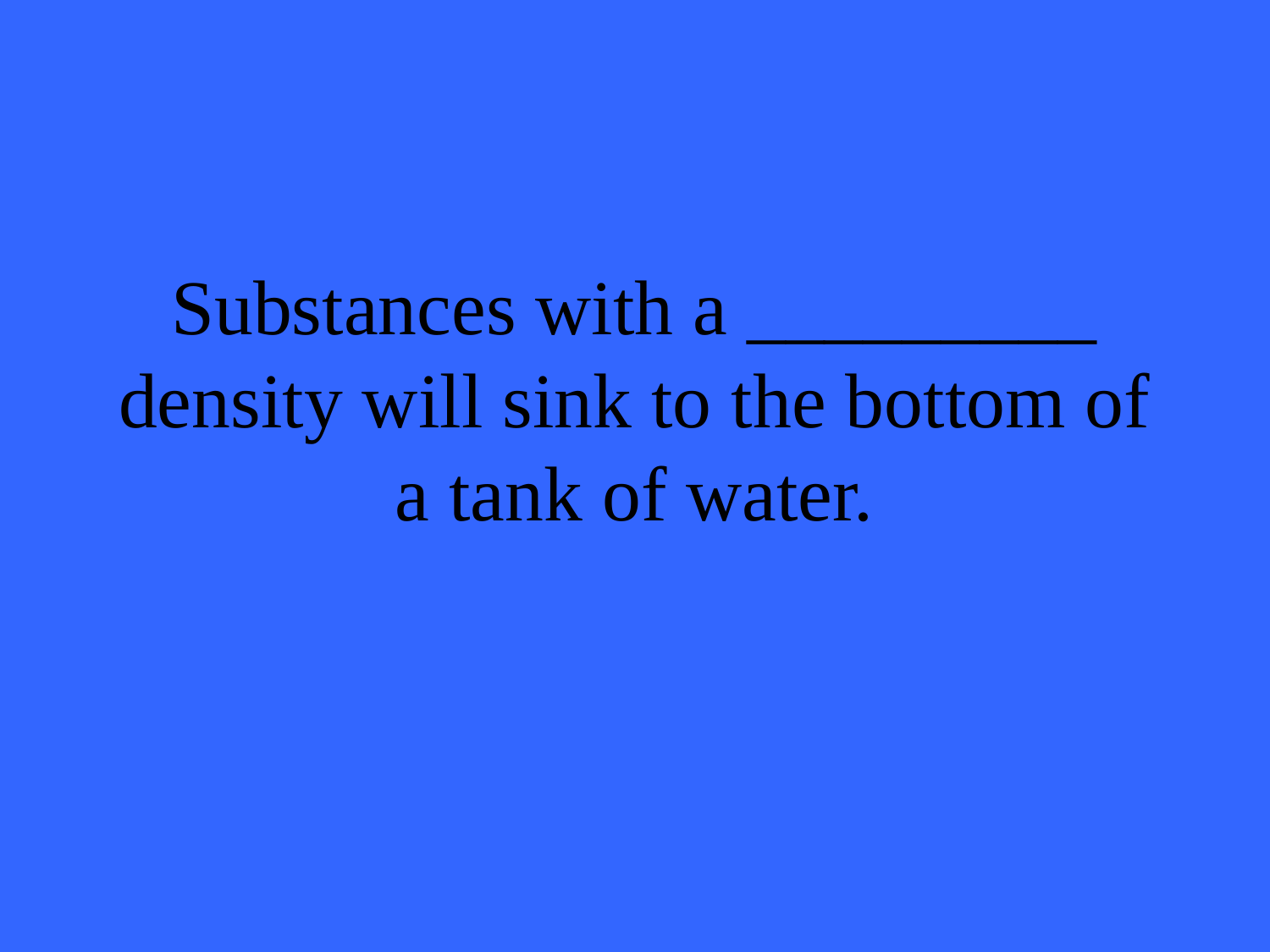

# Substances with a _________ density will sink to the bottom of a tank of water.